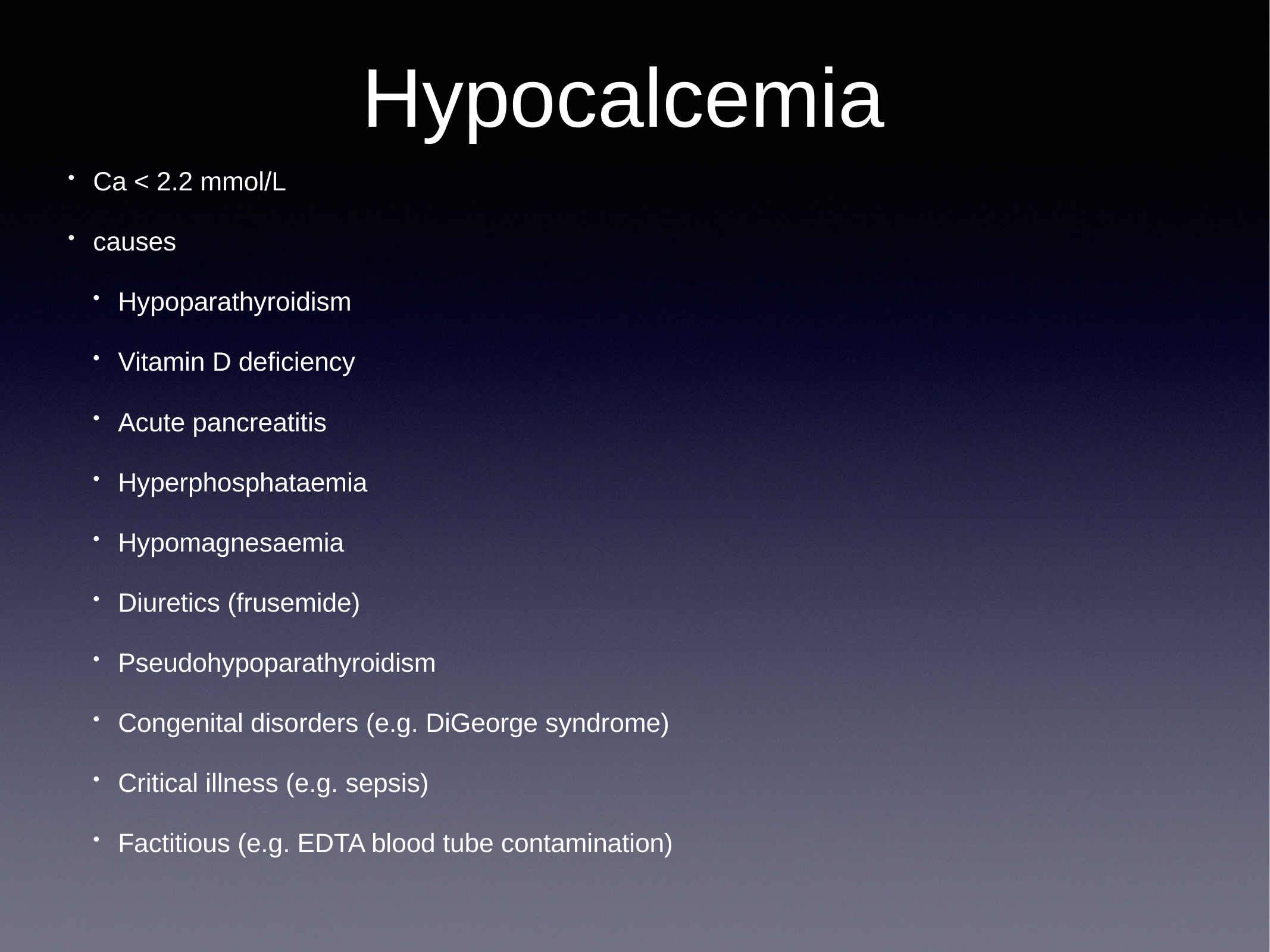

# Hypocalcemia
Ca < 2.2 mmol/L
causes
Hypoparathyroidism
Vitamin D deficiency
Acute pancreatitis
Hyperphosphataemia
Hypomagnesaemia
Diuretics (frusemide)
Pseudohypoparathyroidism
Congenital disorders (e.g. DiGeorge syndrome)
Critical illness (e.g. sepsis)
Factitious (e.g. EDTA blood tube contamination)